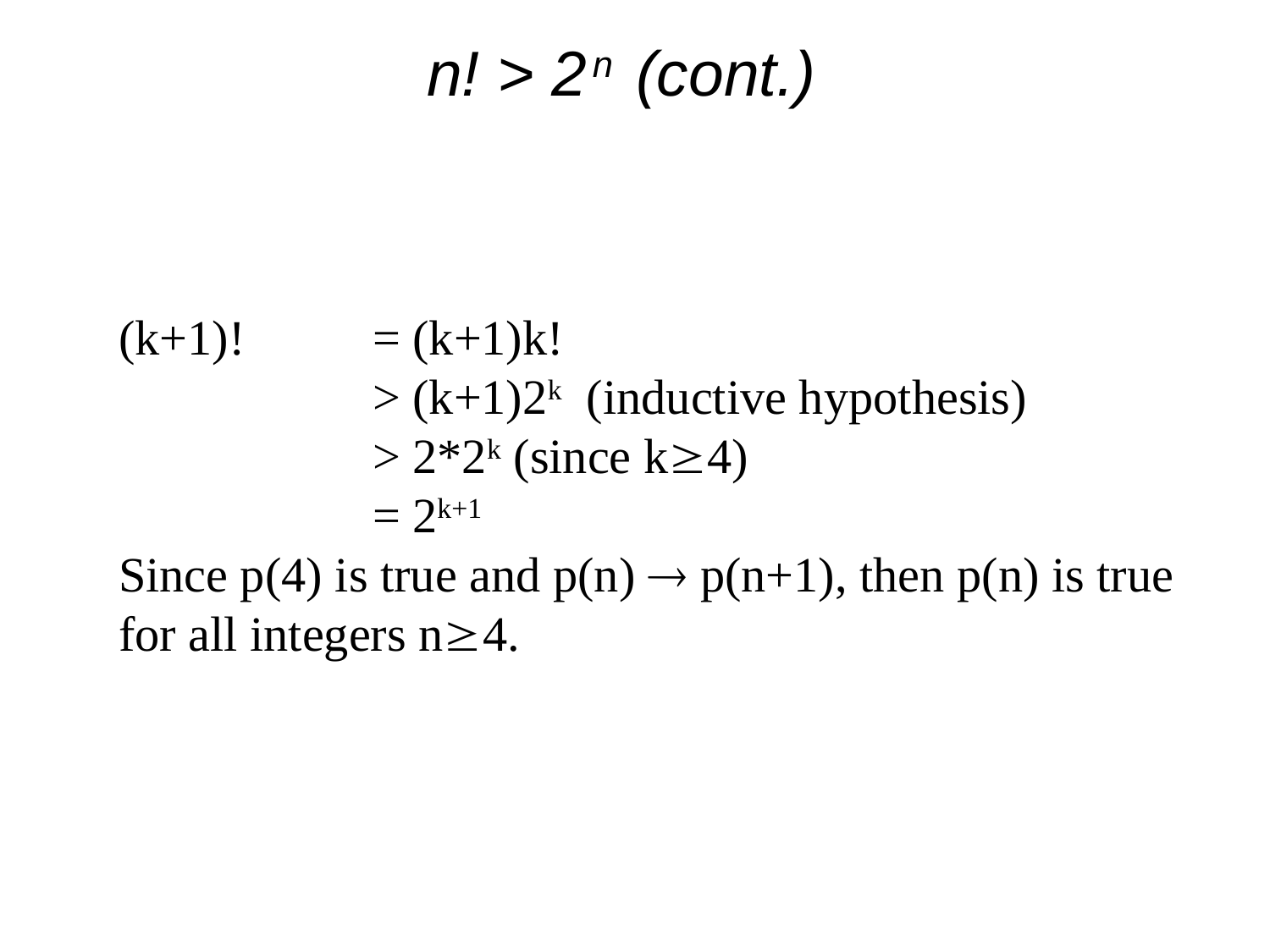

# n! > 2n (cont.)
(k+1)! 	= (k+1)k!
		> (k+1)2k  (inductive hypothesis)
		> 2*2k (since k≥4)
		= 2k+1
Since p(4) is true and p(n) → p(n+1), then p(n) is true for all integers n≥4.